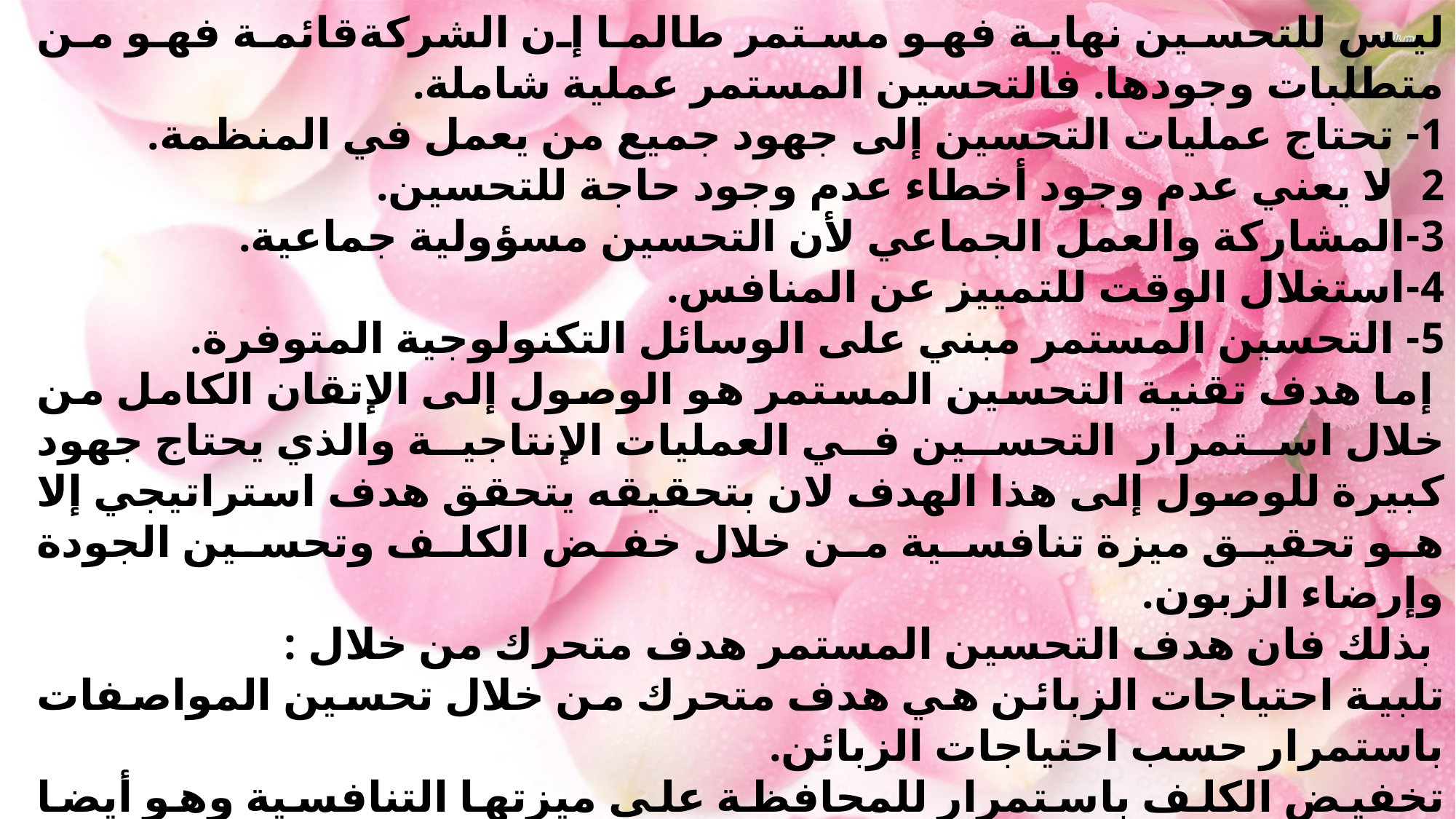

ليس للتحسين نهاية فهو مستمر طالما إن الشركةقائمة فهو من متطلبات وجودها. فالتحسين المستمر عملية شاملة.
1- تحتاج عمليات التحسين إلى جهود جميع من يعمل في المنظمة.
2- لا يعني عدم وجود أخطاء عدم وجود حاجة للتحسين.
3-المشاركة والعمل الجماعي لأن التحسين مسؤولية جماعية.
4-استغلال الوقت للتمييز عن المنافس.
5- التحسين المستمر مبني على الوسائل التكنولوجية المتوفرة.
 إما هدف تقنية التحسين المستمر هو الوصول إلى الإتقان الكامل من خلال استمرار  التحسين في العمليات الإنتاجية والذي يحتاج جهود كبيرة للوصول إلى هذا الهدف لان بتحقيقه يتحقق هدف استراتيجي إلا هو تحقيق ميزة تنافسية من خلال خفض الكلف وتحسين الجودة وإرضاء الزبون.
 بذلك فان هدف التحسين المستمر هدف متحرك من خلال :
تلبية احتياجات الزبائن هي هدف متحرك من خلال تحسين المواصفات باستمرار حسب احتياجات الزبائن.
تخفيض الكلف باستمرار للمحافظة على ميزتها التنافسية وهو أيضا هدف متحرك من خلال اعتماد سياسة إنتاج خالي من العيوب والتالف.